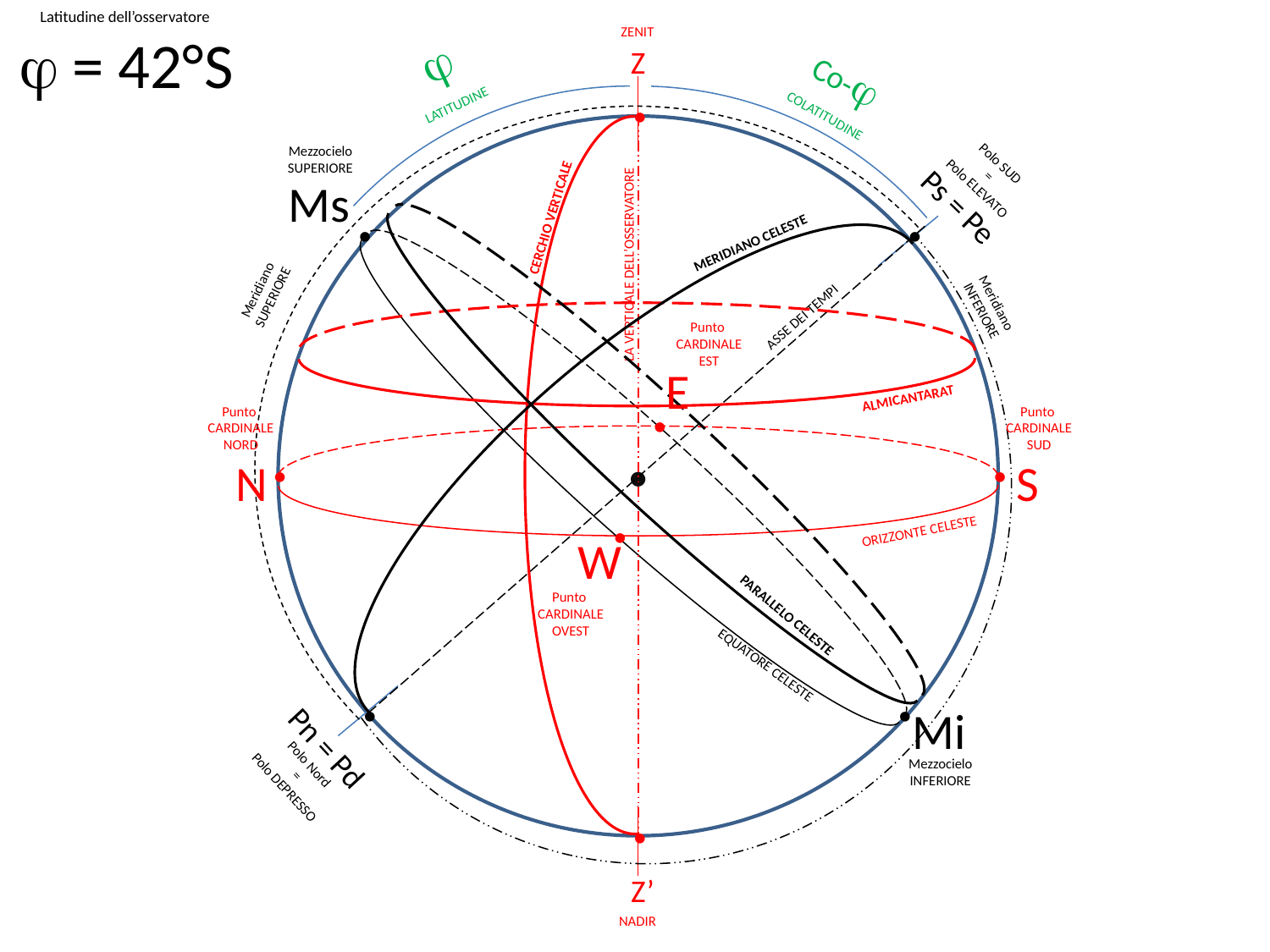

Latitudine dell’osservatore
ϕ = 42°S
ZENIT
ϕ
Z
Co-ϕ

LATITUDINE
●
COLATITUDINE
●

Mezzocielo
SUPERIORE
Polo SUD
=
Polo ELEVATO
Ms
Ps = Pe
CERCHIO VERTICALE
●
●
MERIDIANO CELESTE
LA VERTICALE DELL’OSSERVATORE
Meridiano
SUPERIORE
Meridiano
INFERIORE
ASSE DEI TEMPI

Punto
CARDINALE
EST

E

ALMICANTARAT
Punto
CARDINALE
NORD
Punto
CARDINALE
SUD

●

N
S
●
●
ORIZZONTE CELESTE
●
W
Punto
CARDINALE
OVEST
PARALLELO CELESTE
EQUATORE CELESTE
Mi
●
●
Pn = Pd
Polo Nord
=
Polo DEPRESSO
Mezzocielo
INFERIORE
●
Z’
NADIR